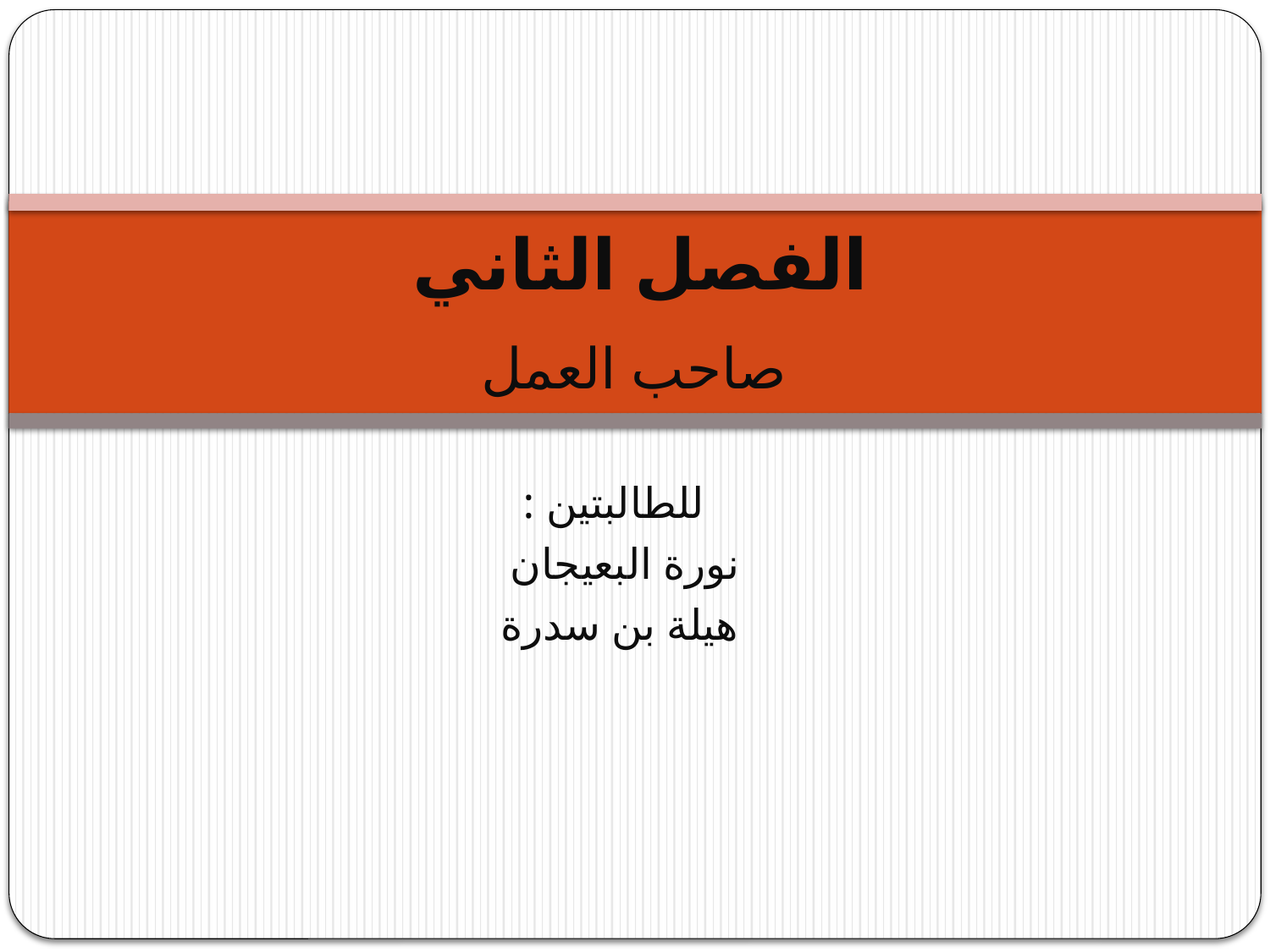

# الفصل الثاني
صاحب العمل

 للطالبتين :
نورة البعيجان
هيلة بن سدرة